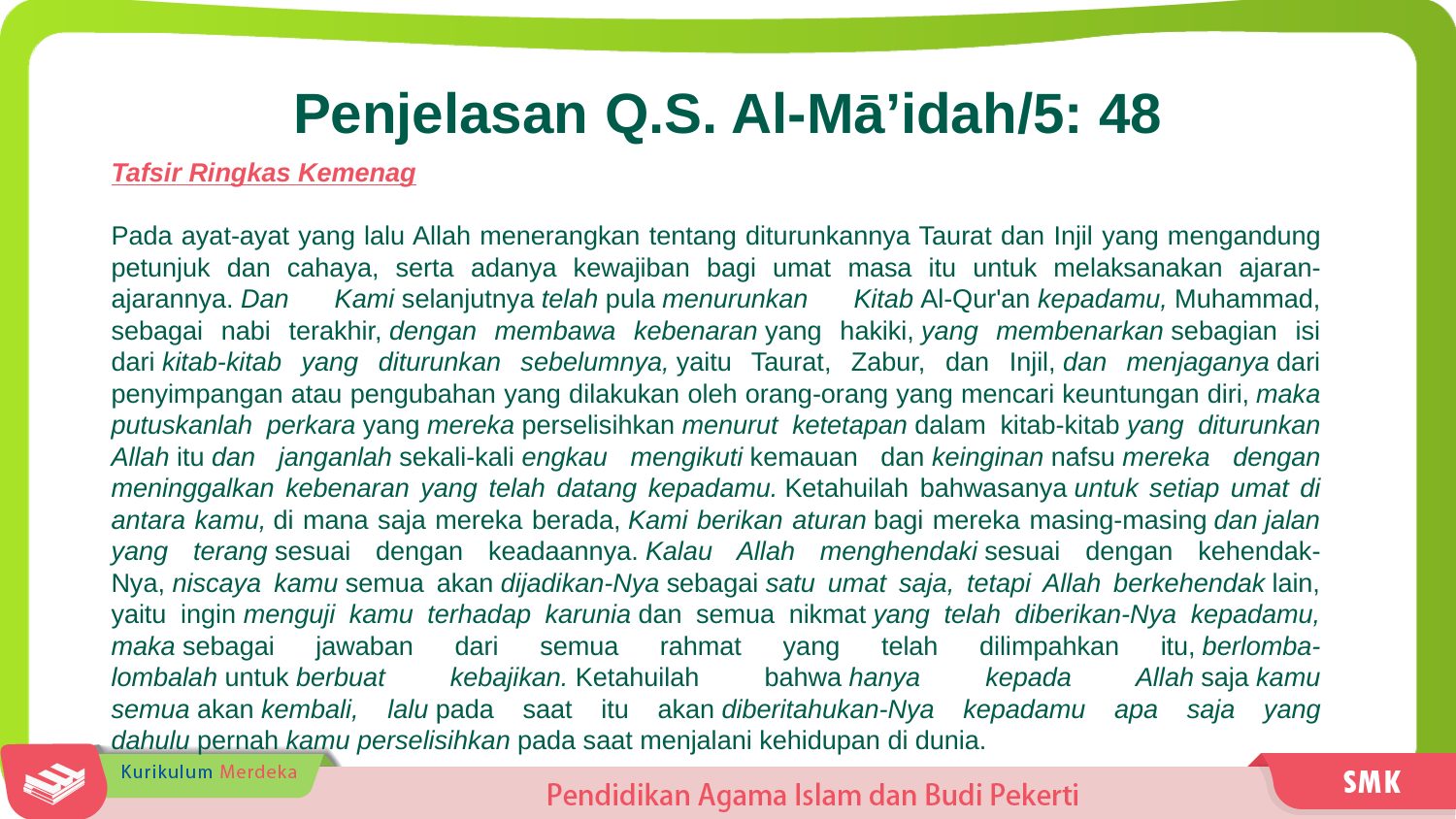

Penjelasan Q.S. Al-Mā’idah/5: 48
Tafsir Ringkas Kemenag

Pada ayat-ayat yang lalu Allah menerangkan tentang diturunkannya Taurat dan Injil yang mengandung petunjuk dan cahaya, serta adanya kewajiban bagi umat masa itu untuk melaksanakan ajaran-ajarannya. Dan Kami selanjutnya telah pula menurunkan Kitab Al-Qur'an kepadamu, Muhammad, sebagai nabi terakhir, dengan membawa kebenaran yang hakiki, yang membenarkan sebagian isi dari kitab-kitab yang diturunkan sebelumnya, yaitu Taurat, Zabur, dan Injil, dan menjaganya dari penyimpangan atau pengubahan yang dilakukan oleh orang-orang yang mencari keuntungan diri, maka putuskanlah perkara yang mereka perselisihkan menurut ketetapan dalam kitab-kitab yang diturunkan Allah itu dan janganlah sekali-kali engkau mengikuti kemauan dan keinginan nafsu mereka dengan meninggalkan kebenaran yang telah datang kepadamu. Ketahuilah bahwasanya untuk setiap umat di antara kamu, di mana saja mereka berada, Kami berikan aturan bagi mereka masing-masing dan jalan yang terang sesuai dengan keadaannya. Kalau Allah menghendaki sesuai dengan kehendak-Nya, niscaya kamu semua akan dijadikan-Nya sebagai satu umat saja, tetapi Allah berkehendak lain, yaitu ingin menguji kamu terhadap karunia dan semua nikmat yang telah diberikan-Nya kepadamu, maka sebagai jawaban dari semua rahmat yang telah dilimpahkan itu, berlomba-lombalah untuk berbuat kebajikan. Ketahuilah bahwa hanya kepada Allah saja kamu semua akan kembali, lalu pada saat itu akan diberitahukan-Nya kepadamu apa saja yang dahulu pernah kamu perselisihkan pada saat menjalani kehidupan di dunia.